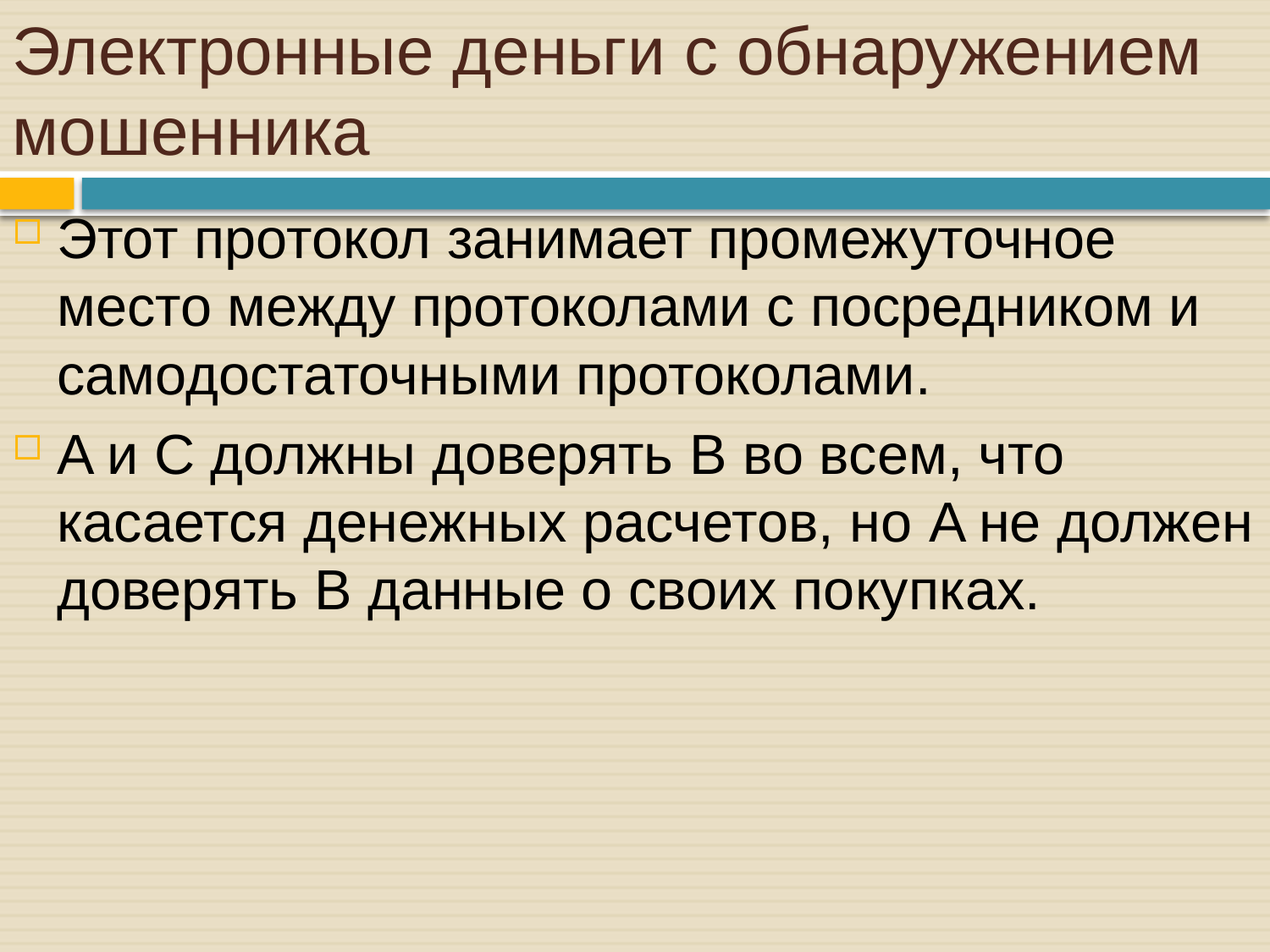

# Электронные деньги с обнаружением мошенника
Этот протокол занимает промежуточное место между протоколами с посредником и самодостаточными протоколами.
A и C должны доверять B во всем, что касается денежных расчетов, но A не должен доверять B данные о своих покупках.